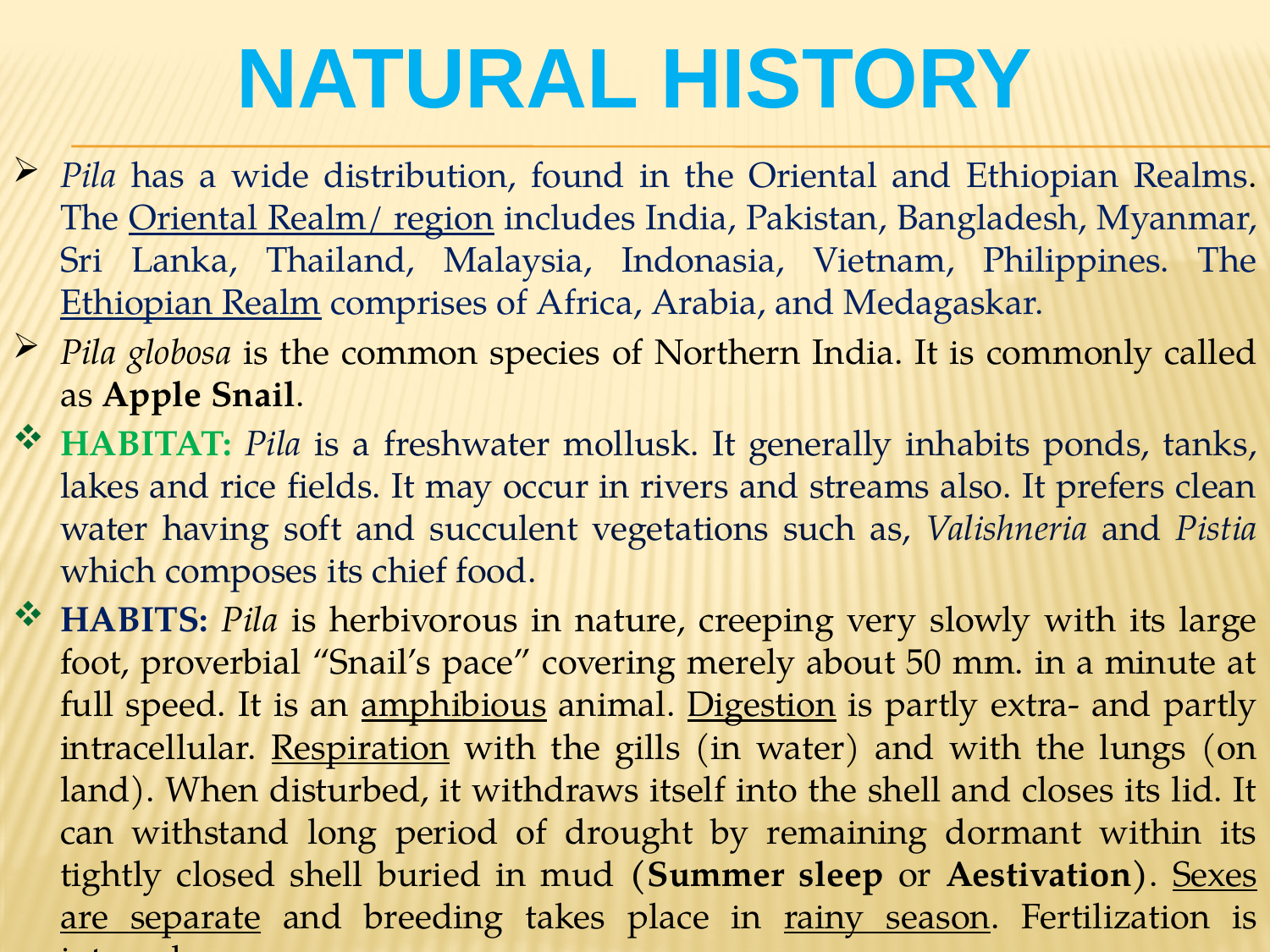

# Natural History
Pila has a wide distribution, found in the Oriental and Ethiopian Realms. The Oriental Realm/ region includes India, Pakistan, Bangladesh, Myanmar, Sri Lanka, Thailand, Malaysia, Indonasia, Vietnam, Philippines. The Ethiopian Realm comprises of Africa, Arabia, and Medagaskar.
Pila globosa is the common species of Northern India. It is commonly called as Apple Snail.
HABITAT: Pila is a freshwater mollusk. It generally inhabits ponds, tanks, lakes and rice fields. It may occur in rivers and streams also. It prefers clean water having soft and succulent vegetations such as, Valishneria and Pistia which composes its chief food.
HABITS: Pila is herbivorous in nature, creeping very slowly with its large foot, proverbial “Snail’s pace” covering merely about 50 mm. in a minute at full speed. It is an amphibious animal. Digestion is partly extra- and partly intracellular. Respiration with the gills (in water) and with the lungs (on land). When disturbed, it withdraws itself into the shell and closes its lid. It can withstand long period of drought by remaining dormant within its tightly closed shell buried in mud (Summer sleep or Aestivation). Sexes are separate and breeding takes place in rainy season. Fertilization is internal.